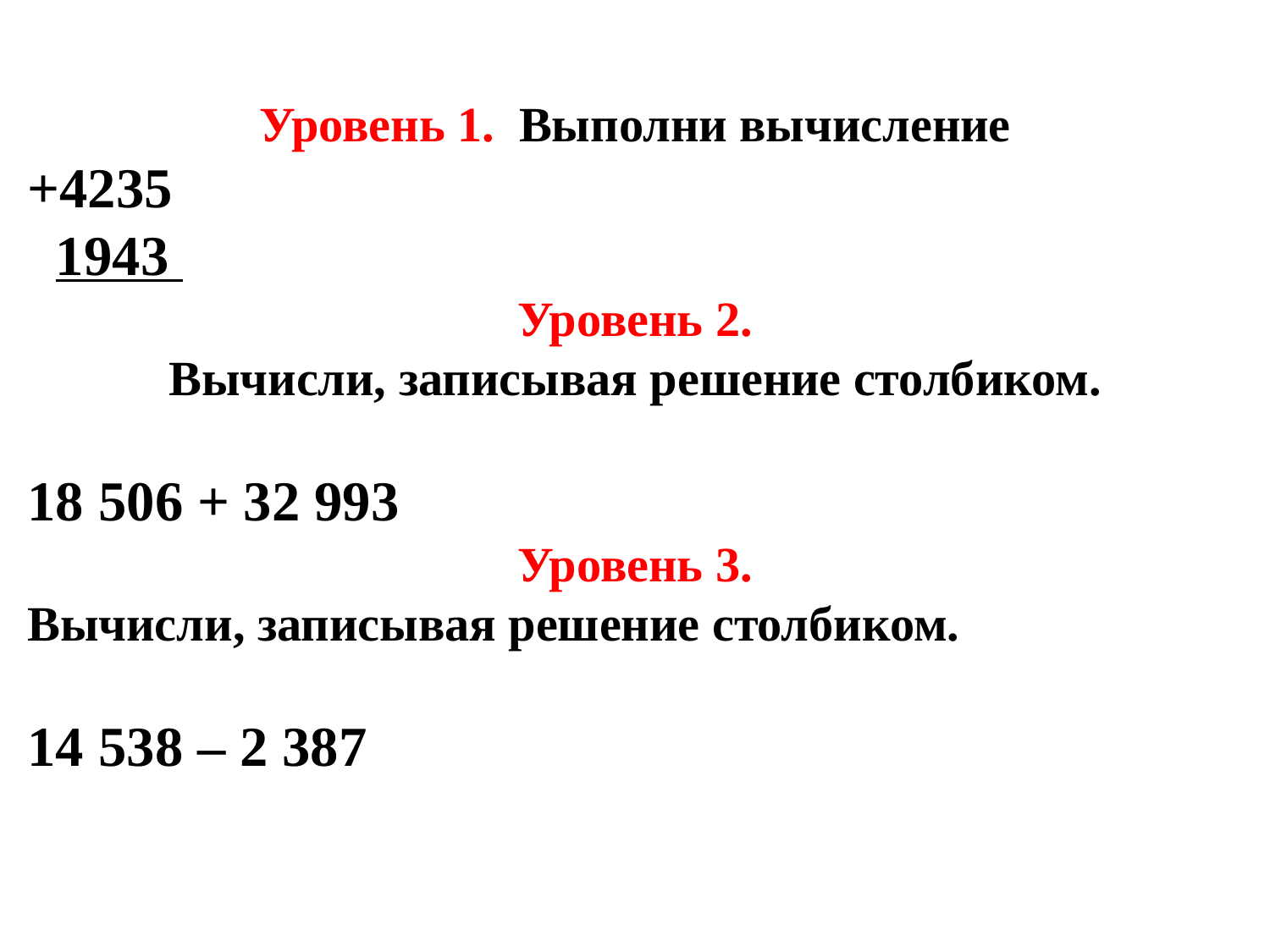

Уровень 1.  Выполни вычисление
+4235
  1943
Уровень 2.
Вычисли, записывая решение столбиком.

18 506 + 32 993
Уровень 3.
Вычисли, записывая решение столбиком.

14 538 – 2 387